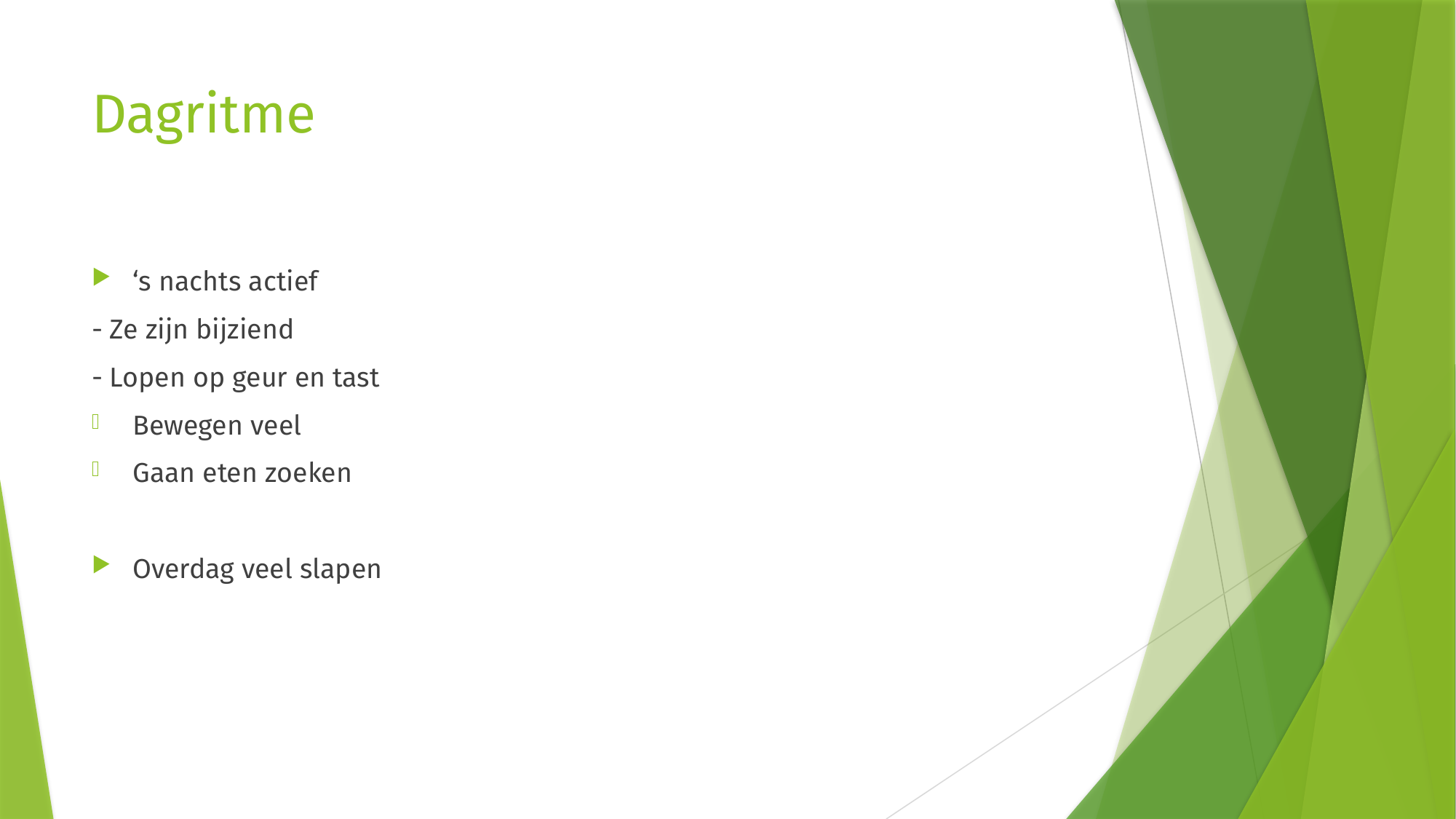

# Dagritme
‘s nachts actief
- Ze zijn bijziend
- Lopen op geur en tast
Bewegen veel
Gaan eten zoeken

Overdag veel slapen